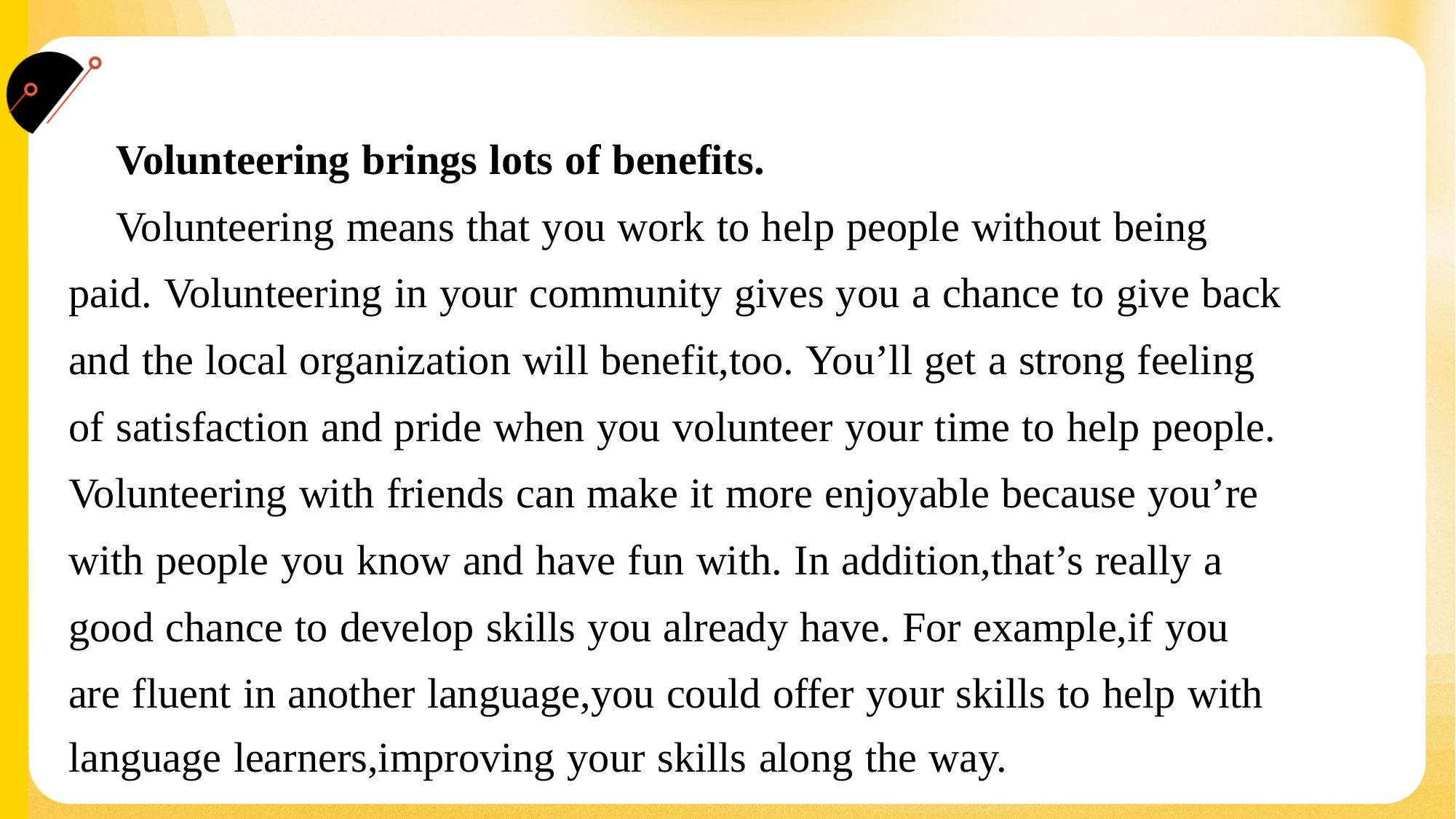

Volunteering brings lots of benefits.
    Volunteering means that you work to help people without being
paid. Volunteering in your community gives you a chance to give back
and the local organization will benefit,too. You’ll get a strong feeling
of satisfaction and pride when you volunteer your time to help people.
Volunteering with friends can make it more enjoyable because you’re
with people you know and have fun with. In addition,that’s really a
good chance to develop skills you already have. For example,if you
are fluent in another language,you could offer your skills to help with
language learners,improving your skills along the way.#1.1.1